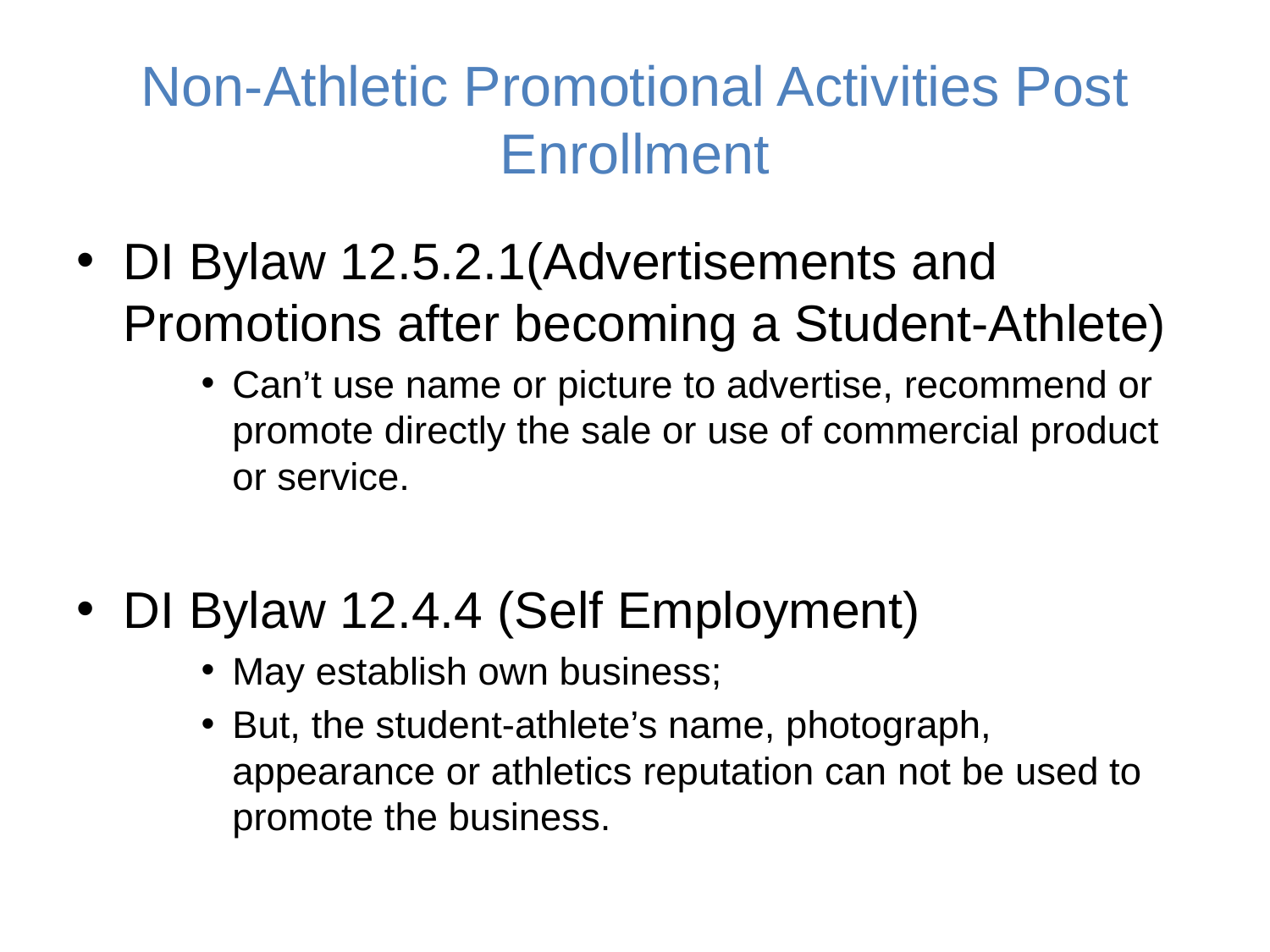

# Non-Athletic Promotional Activities Post Enrollment
DI Bylaw 12.5.2.1(Advertisements and Promotions after becoming a Student-Athlete)
Can’t use name or picture to advertise, recommend or promote directly the sale or use of commercial product or service.

DI Bylaw 12.4.4 (Self Employment)
May establish own business;
But, the student-athlete’s name, photograph, appearance or athletics reputation can not be used to promote the business.